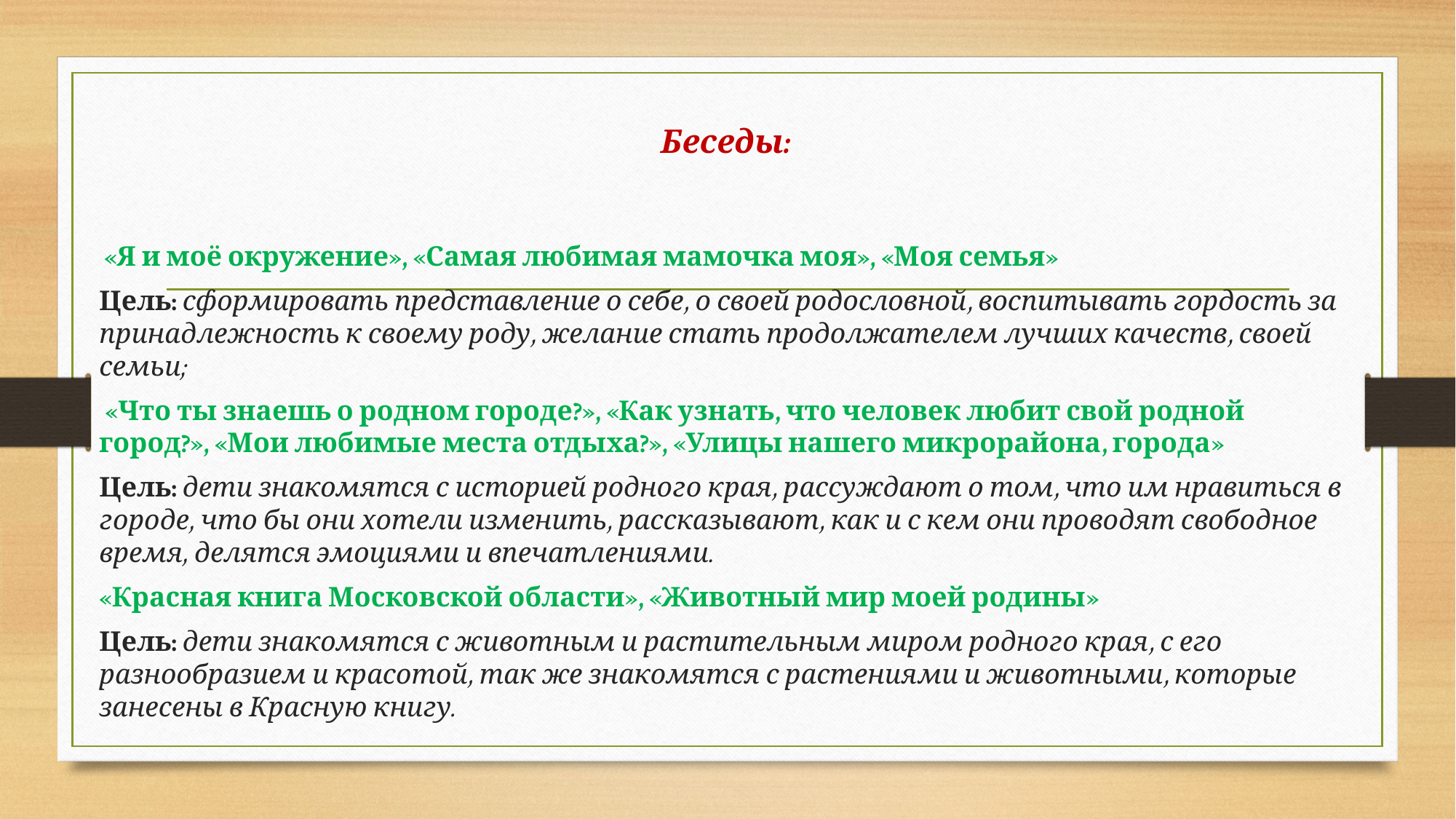

# Беседы:
 «Я и моё окружение», «Самая любимая мамочка моя», «Моя семья»
Цель: сформировать представление о себе, о своей родословной, воспитывать гордость за принадлежность к своему роду, желание стать продолжателем лучших качеств, своей семьи;
 «Что ты знаешь о родном городе?», «Как узнать, что человек любит свой родной город?», «Мои любимые места отдыха?», «Улицы нашего микрорайона, города»
Цель: дети знакомятся с историей родного края, рассуждают о том, что им нравиться в городе, что бы они хотели изменить, рассказывают, как и с кем они проводят свободное время, делятся эмоциями и впечатлениями.
«Красная книга Московской области», «Животный мир моей родины»
Цель: дети знакомятся с животным и растительным миром родного края, с его разнообразием и красотой, так же знакомятся с растениями и животными, которые занесены в Красную книгу.